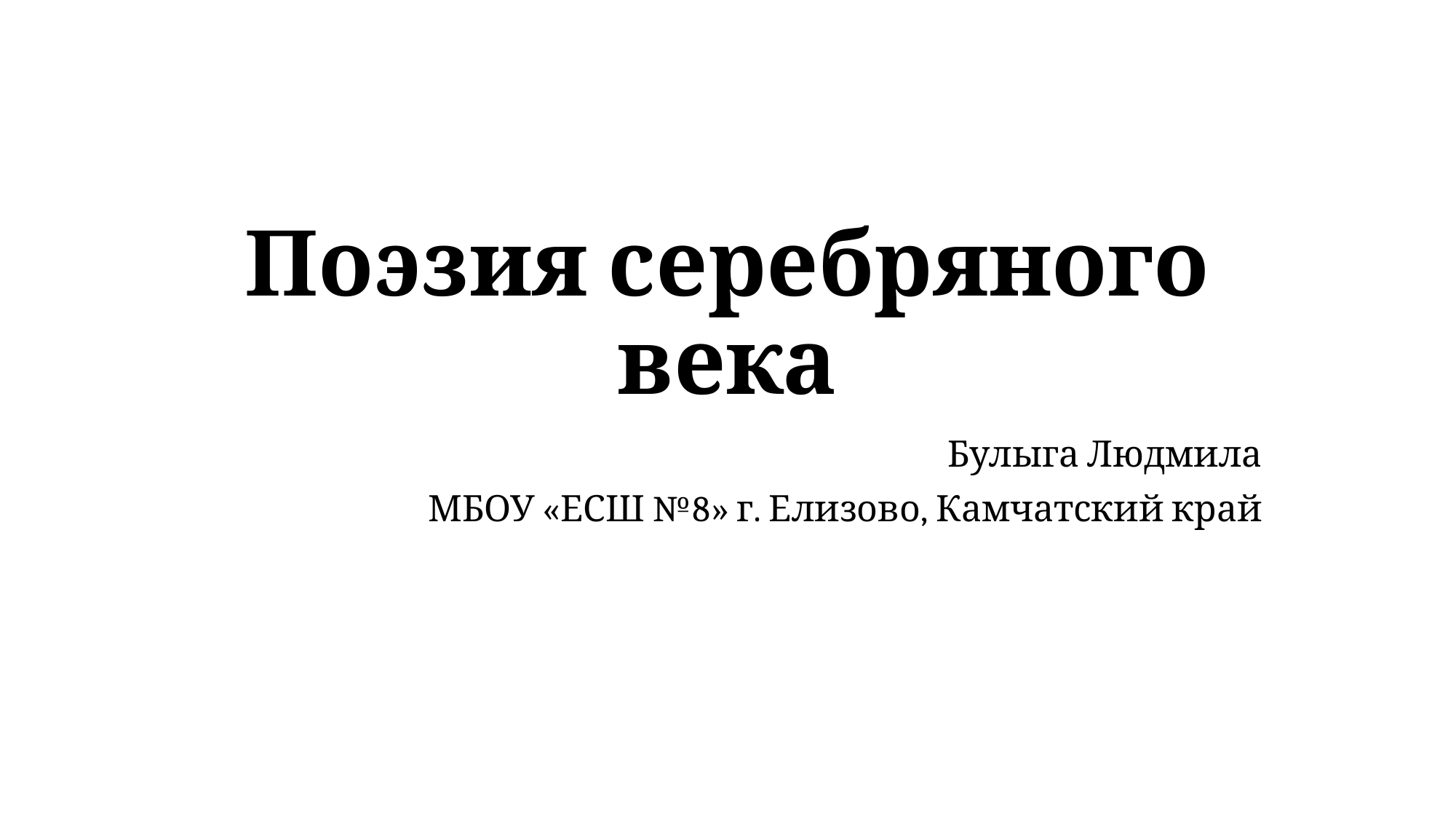

# Поэзия серебряного века
Булыга Людмила
МБОУ «ЕСШ №8» г. Елизово, Камчатский край